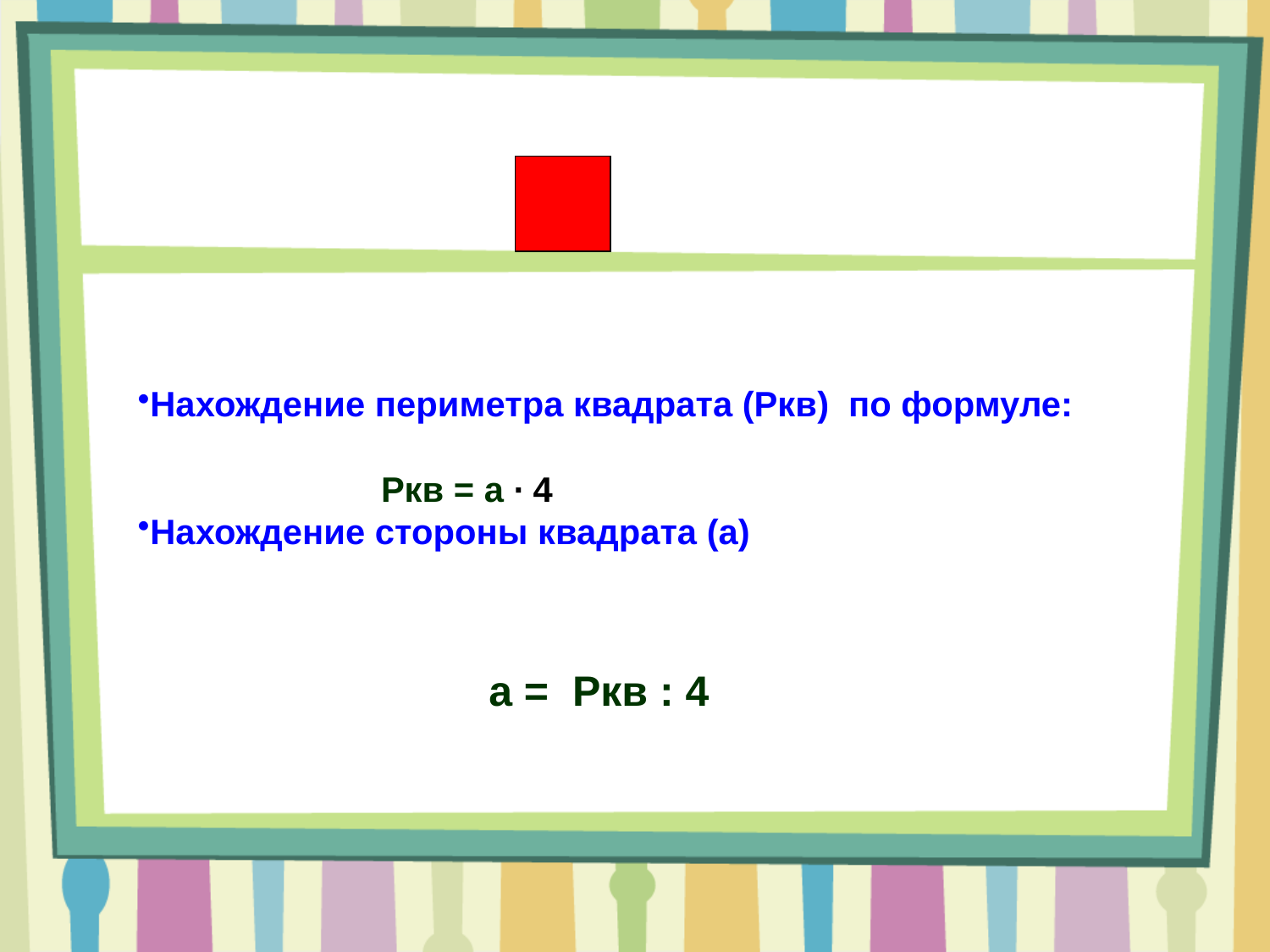

Нахождение периметра квадрата (Ркв)  по формуле:
                         Ркв = а ∙ 4
Нахождение стороны квадрата (а)

                              а =  Ркв : 4